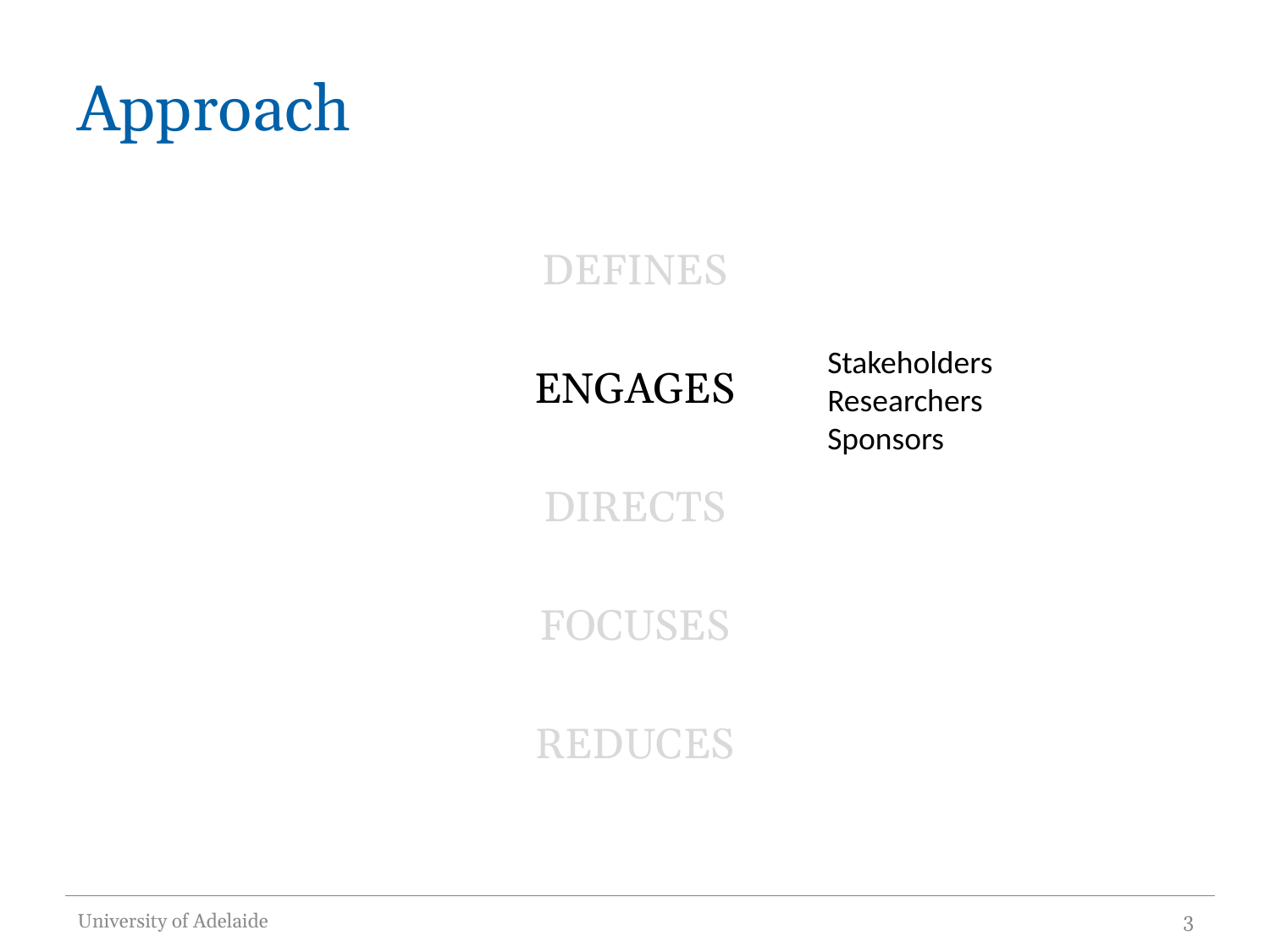

# Approach
DEFINES

ENGAGES

DIRECTS

FOCUSES

REDUCES
Stakeholders
Researchers
Sponsors
University of Adelaide
3